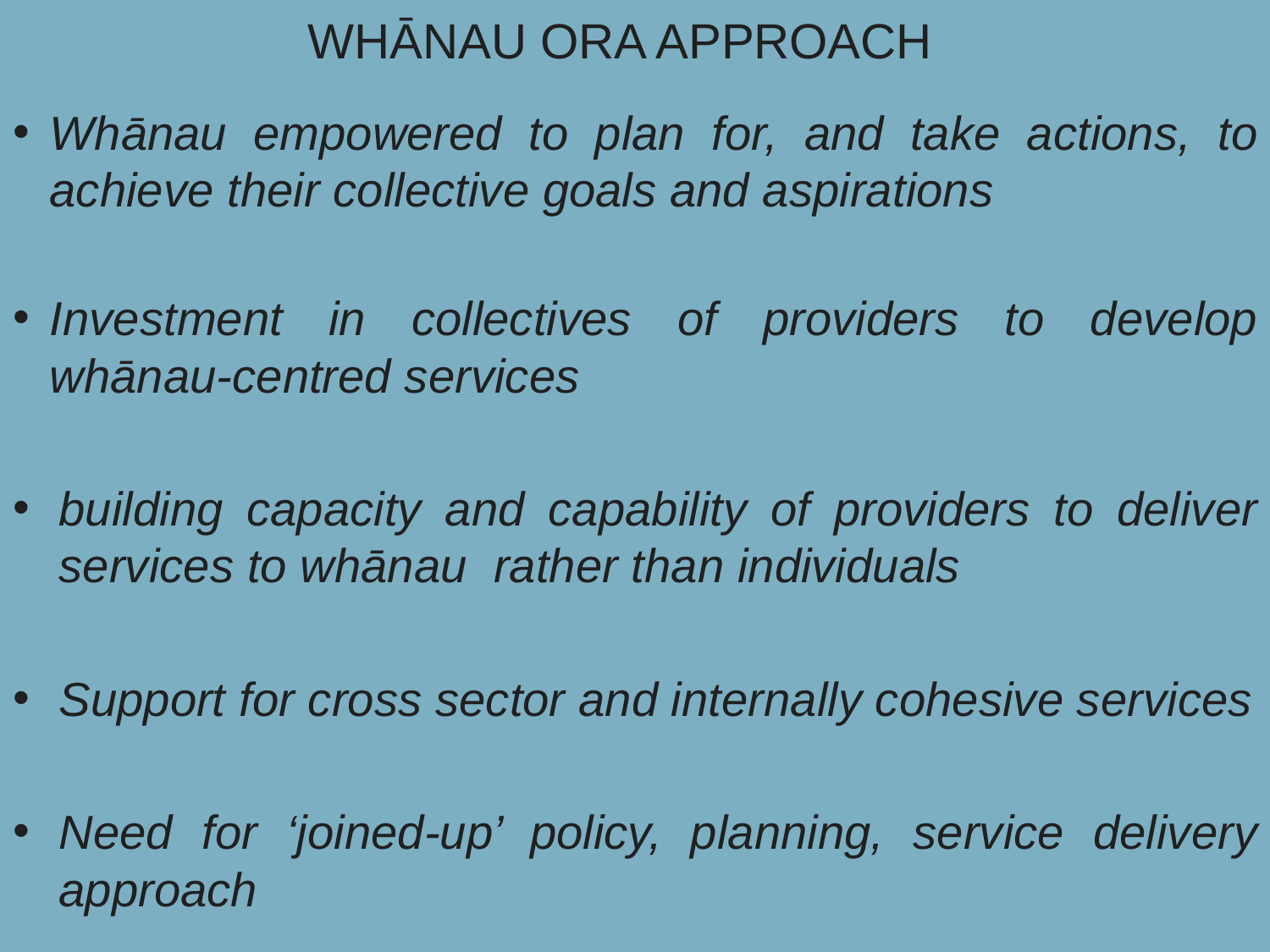

# Whānau Ora Approach
Whānau empowered to plan for, and take actions, to achieve their collective goals and aspirations

Investment in collectives of providers to develop whānau-centred services

building capacity and capability of providers to deliver services to whānau  rather than individuals

Support for cross sector and internally cohesive services

Need for ‘joined-up’ policy, planning, service delivery approach